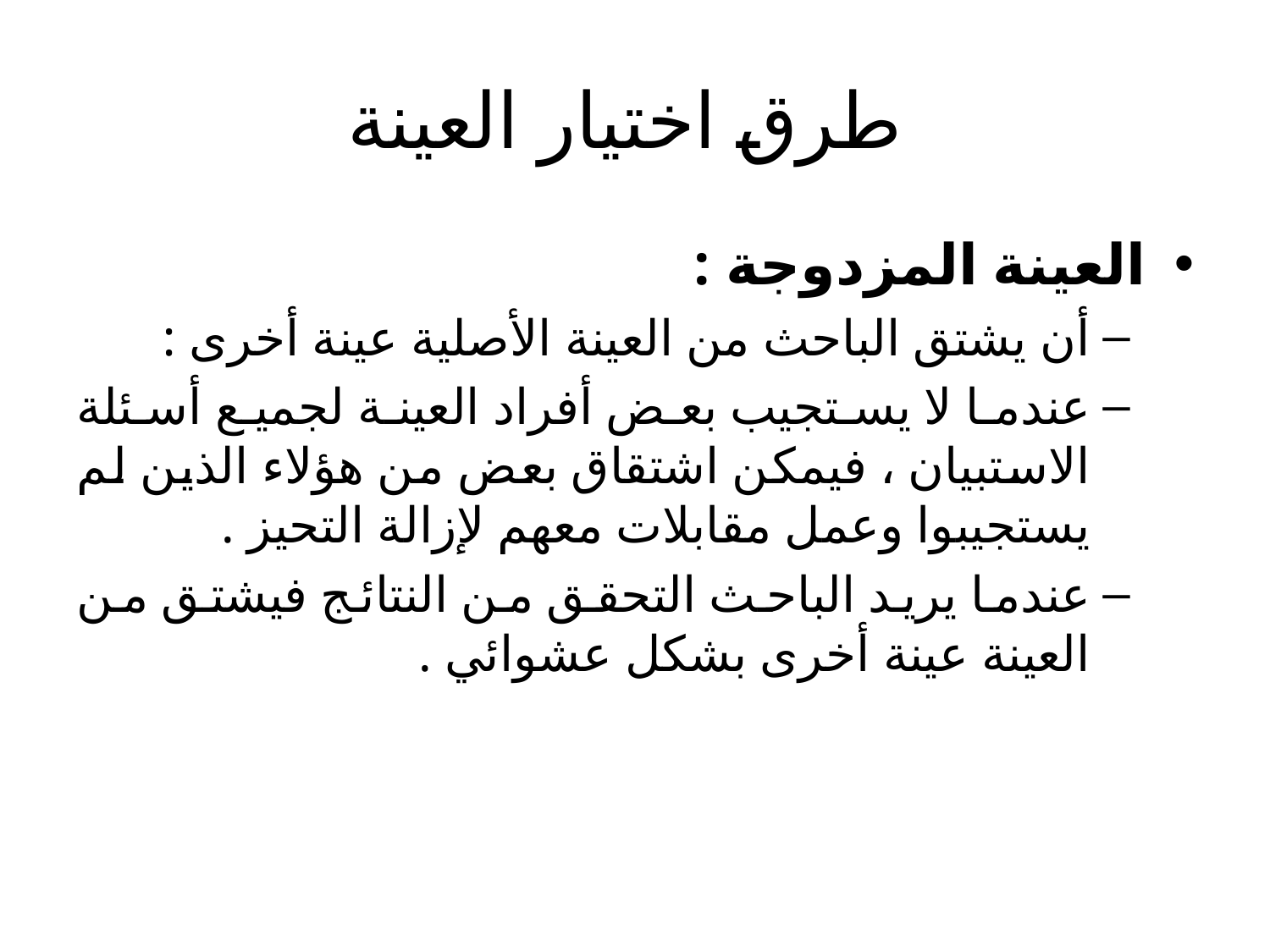

# طرق اختيار العينة
العينة المزدوجة :
أن يشتق الباحث من العينة الأصلية عينة أخرى :
عندما لا يستجيب بعض أفراد العينة لجميع أسئلة الاستبيان ، فيمكن اشتقاق بعض من هؤلاء الذين لم يستجيبوا وعمل مقابلات معهم لإزالة التحيز .
عندما يريد الباحث التحقق من النتائج فيشتق من العينة عينة أخرى بشكل عشوائي .